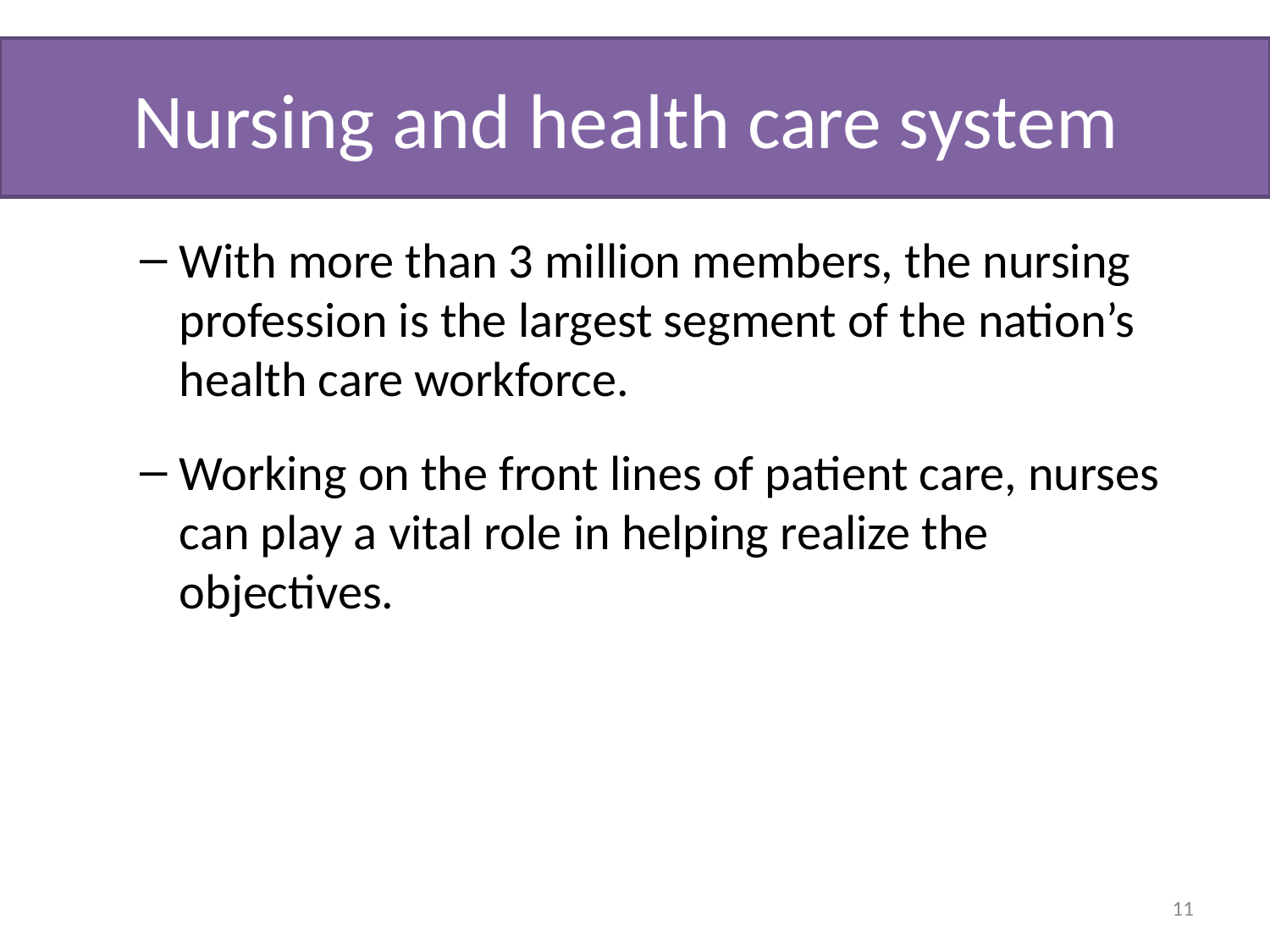

# Nursing and health care system
With more than 3 million members, the nursing profession is the largest segment of the nation’s health care workforce.
Working on the front lines of patient care, nurses can play a vital role in helping realize the objectives.

11